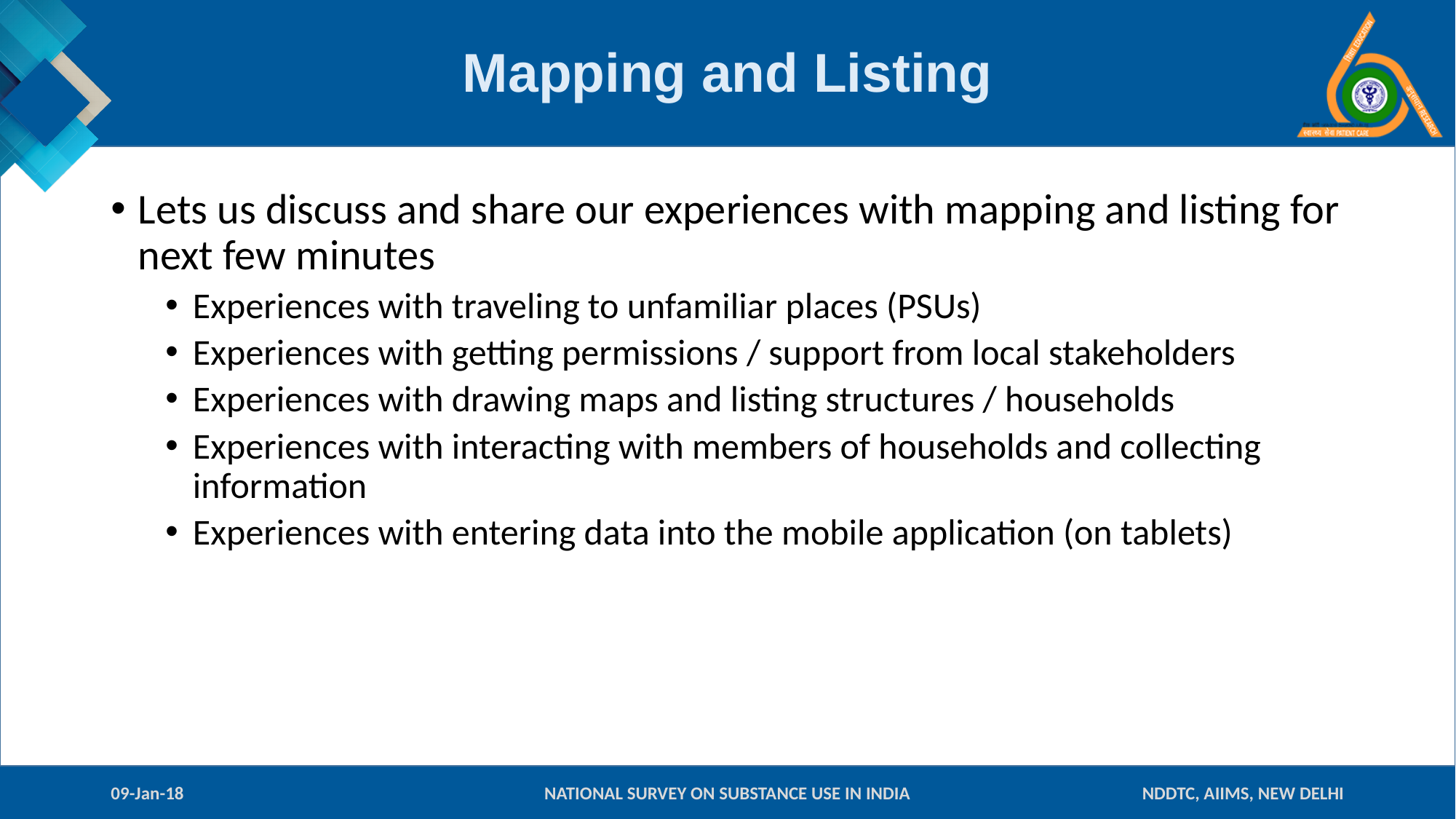

# Mapping and Listing
Lets us discuss and share our experiences with mapping and listing for next few minutes
Experiences with traveling to unfamiliar places (PSUs)
Experiences with getting permissions / support from local stakeholders
Experiences with drawing maps and listing structures / households
Experiences with interacting with members of households and collecting information
Experiences with entering data into the mobile application (on tablets)
09-Jan-18
NATIONAL SURVEY ON SUBSTANCE USE IN INDIA
NDDTC, AIIMS, NEW DELHI